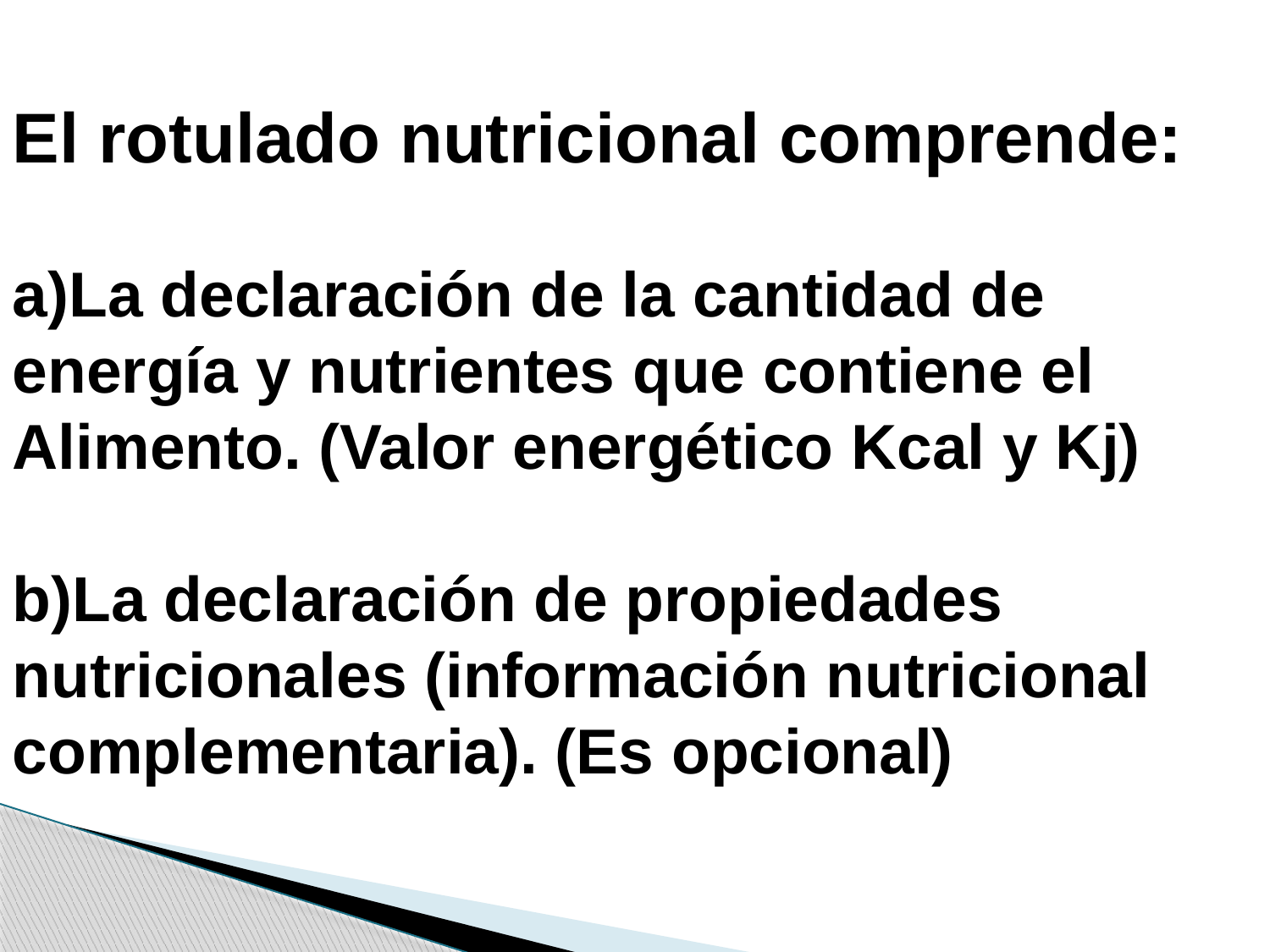

El rotulado nutricional comprende:

a)La declaración de la cantidad de energía y nutrientes que contiene el
Alimento. (Valor energético Kcal y Kj)

b)La declaración de propiedades nutricionales (información nutricional
complementaria). (Es opcional)